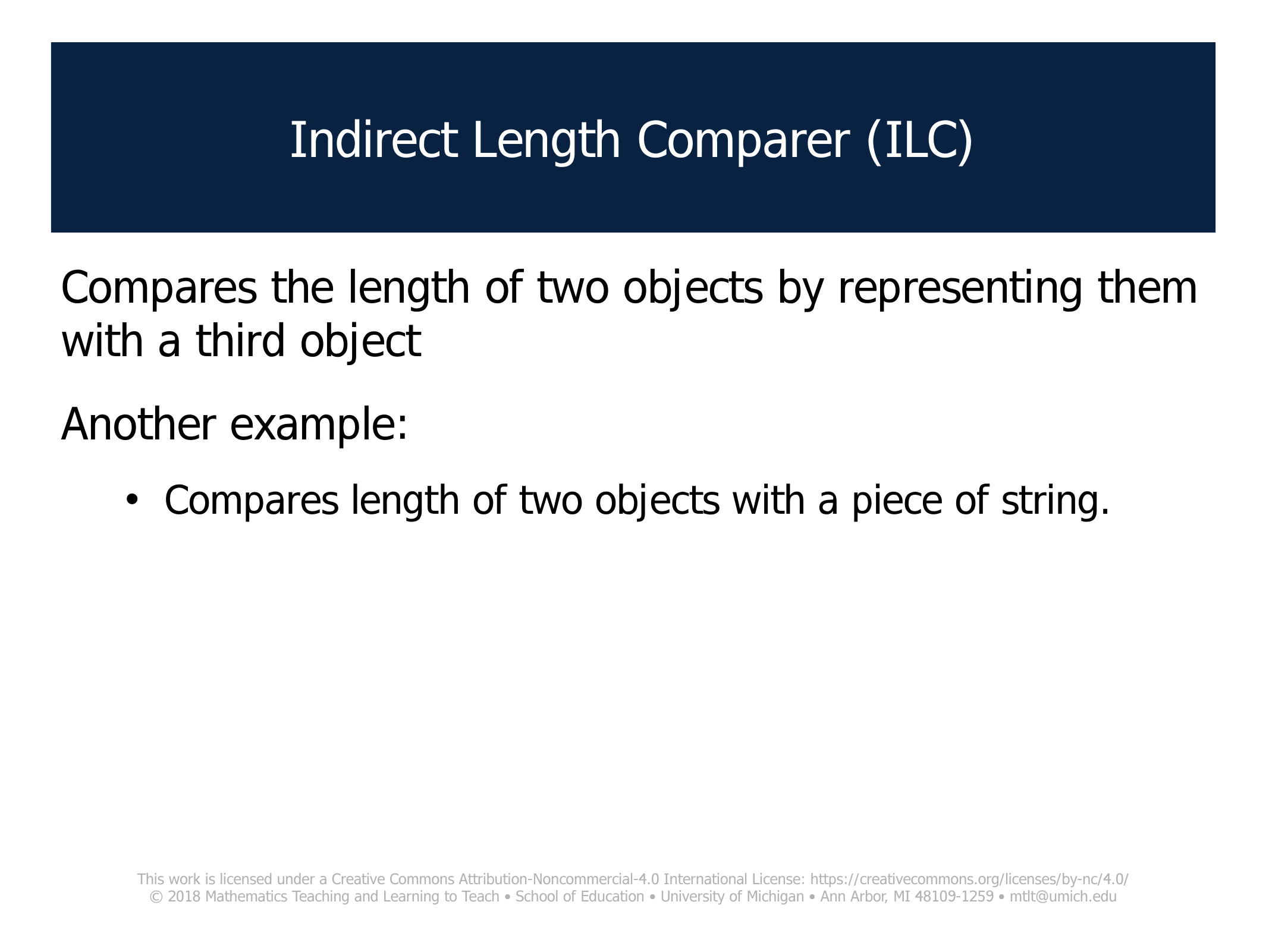

# Indirect Length Comparer (ILC)
Compares the length of two objects by representing them with a third object
Another example:
Compares length of two objects with a piece of string.
This work is licensed under a Creative Commons Attribution-Noncommercial-4.0 International License: https://creativecommons.org/licenses/by-nc/4.0/
© 2018 Mathematics Teaching and Learning to Teach • School of Education • University of Michigan • Ann Arbor, MI 48109-1259 • mtlt@umich.edu